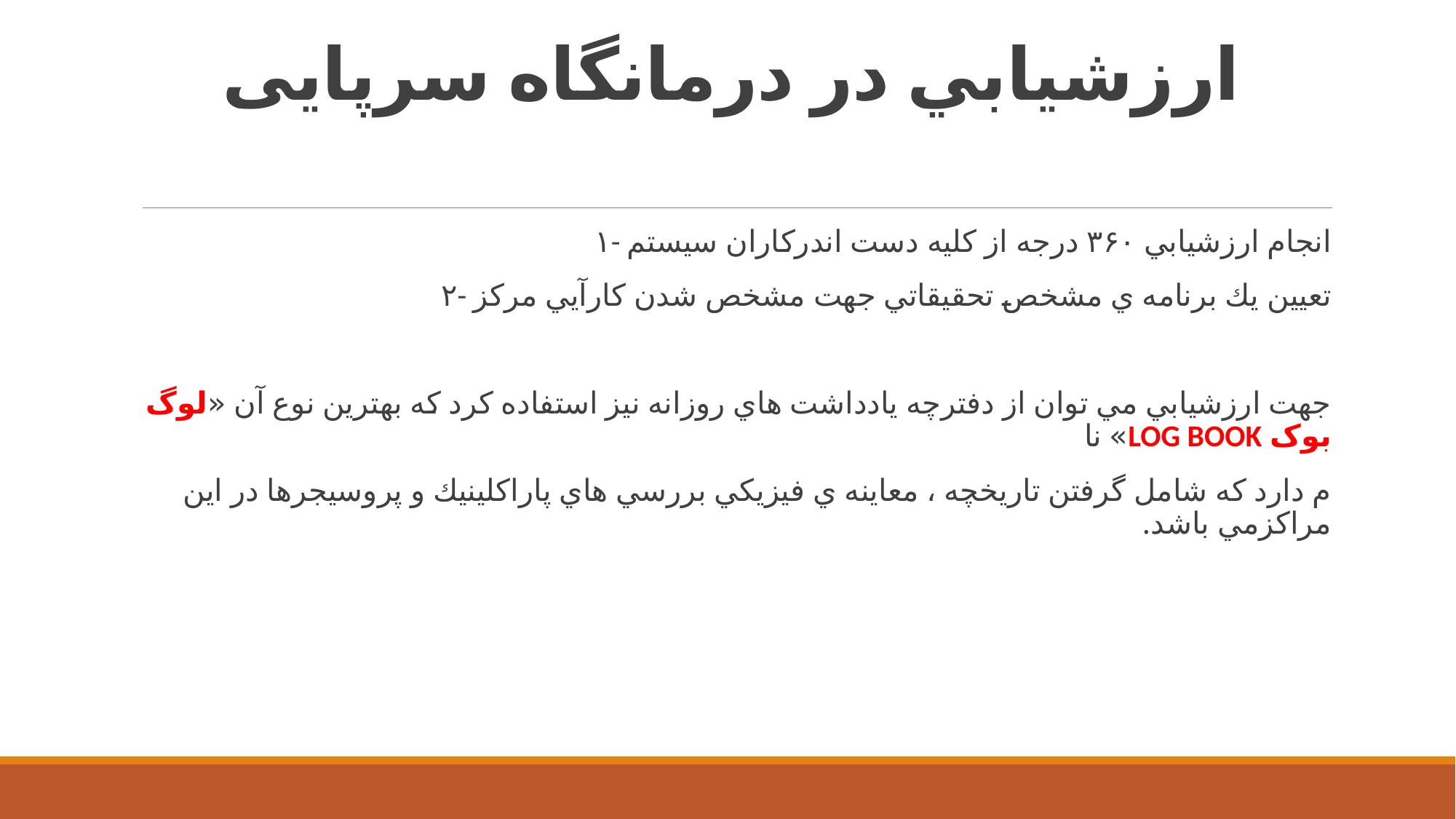

# ارزشيابي در درمانگاه سرپایی
۱- انجام ارزشيابي ۳۶۰ درجه از كليه دست اندركاران سيستم
۲- تعيين يك برنامه ي مشخص تحقيقاتي جهت مشخص شدن كارآيي مركز

جهت ارزشيابي مي توان از دفترچه يادداشت هاي روزانه نيز استفاده كرد كه بهترين نوع آن «لوگ بوک LOG BOOK» نا
م دارد كه شامل گرفتن تاريخچه ، معاينه ي فيزيكي بررسي هاي پاراكلينيك و پروسيجرها در اين مراكزمي باشد.